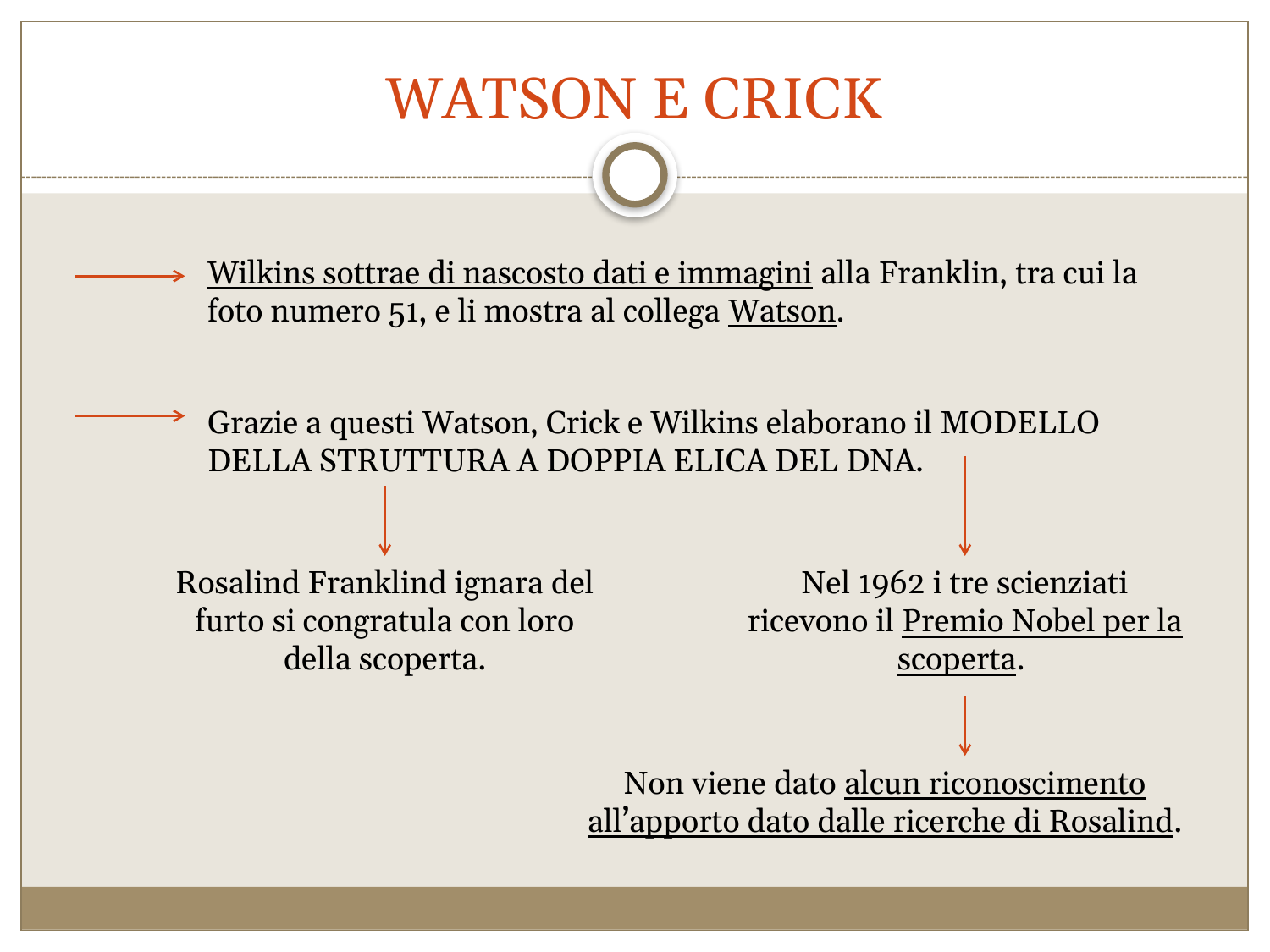

# WATSON E CRICK
Wilkins sottrae di nascosto dati e immagini alla Franklin, tra cui la foto numero 51, e li mostra al collega Watson.
Grazie a questi Watson, Crick e Wilkins elaborano il MODELLO DELLA STRUTTURA A DOPPIA ELICA DEL DNA.
Rosalind Franklind ignara del furto si congratula con loro della scoperta.
Nel 1962 i tre scienziati ricevono il Premio Nobel per la scoperta.
Non viene dato alcun riconoscimento all’apporto dato dalle ricerche di Rosalind.